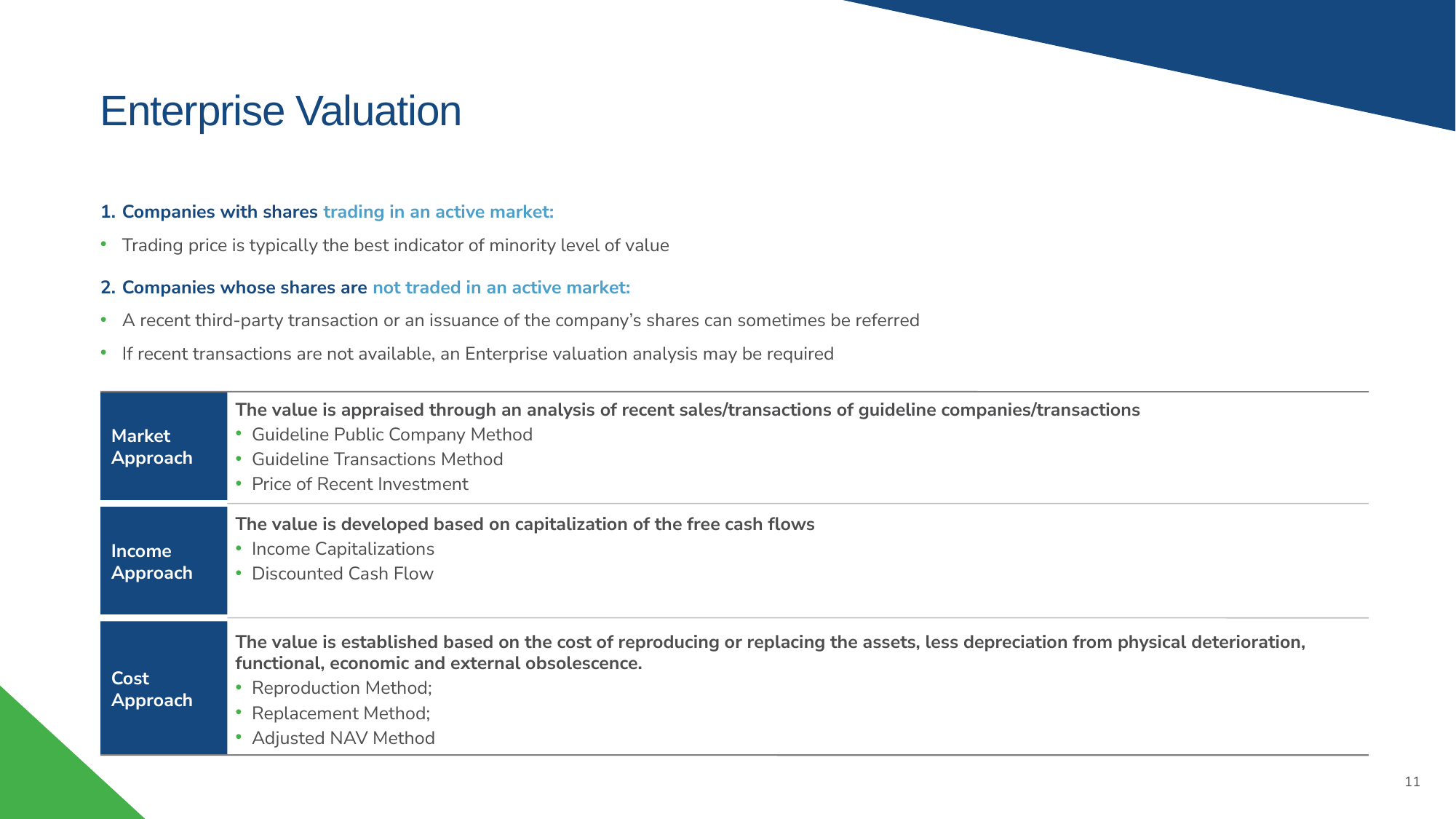

# Enterprise Valuation
Companies with shares trading in an active market:
Trading price is typically the best indicator of minority level of value
Companies whose shares are not traded in an active market:
A recent third-party transaction or an issuance of the company’s shares can sometimes be referred
If recent transactions are not available, an Enterprise valuation analysis may be required
Market
Approach

The value is appraised through an analysis of recent sales/transactions of guideline companies/transactions
Guideline Public Company Method
Guideline Transactions Method
Price of Recent Investment

The value is developed based on capitalization of the free cash flows
Income Capitalizations
Discounted Cash Flow
Income
Approach

The value is established based on the cost of reproducing or replacing the assets, less depreciation from physical deterioration, functional, economic and external obsolescence.
Reproduction Method;
Replacement Method;
Adjusted NAV Method

Cost
Approach
11